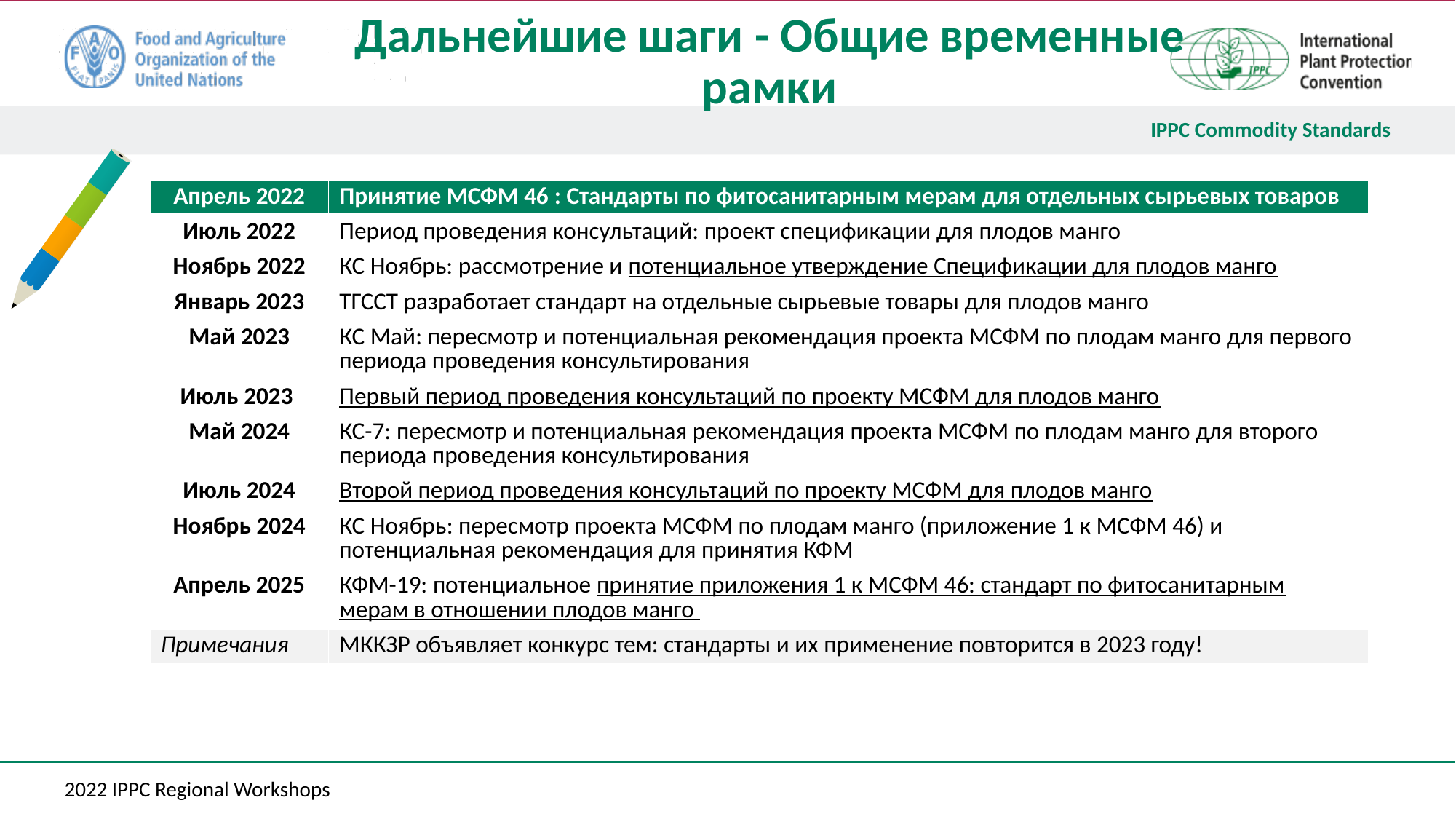

# Дальнейшие шаги - Общие временные рамки

| Апрель 2022 | Принятие МСФМ 46 : Стандарты по фитосанитарным мерам для отдельных сырьевых товаров |
| --- | --- |
| Июль 2022 | Период проведения консультаций: проект спецификации для плодов манго |
| Ноябрь 2022 | КС Ноябрь: рассмотрение и потенциальное утверждение Спецификации для плодов манго |
| Январь 2023 | ТГССТ разработает стандарт на отдельные сырьевые товары для плодов манго |
| Май 2023 | КС Май: пересмотр и потенциальная рекомендация проекта МСФМ по плодам манго для первого периода проведения консультирования |
| Июль 2023 | Первый период проведения консультаций по проекту МСФМ для плодов манго |
| Май 2024 | КС-7: пересмотр и потенциальная рекомендация проекта МСФМ по плодам манго для второго периода проведения консультирования |
| Июль 2024 | Второй период проведения консультаций по проекту МСФМ для плодов манго |
| Ноябрь 2024 | КС Ноябрь: пересмотр проекта МСФМ по плодам манго (приложение 1 к МСФМ 46) и потенциальная рекомендация для принятия КФМ |
| Апрель 2025 | КФМ-19: потенциальное принятие приложения 1 к МСФМ 46: стандарт по фитосанитарным мерам в отношении плодов манго |
| Примечания | МККЗР объявляет конкурс тем: стандарты и их применение повторится в 2023 году! |